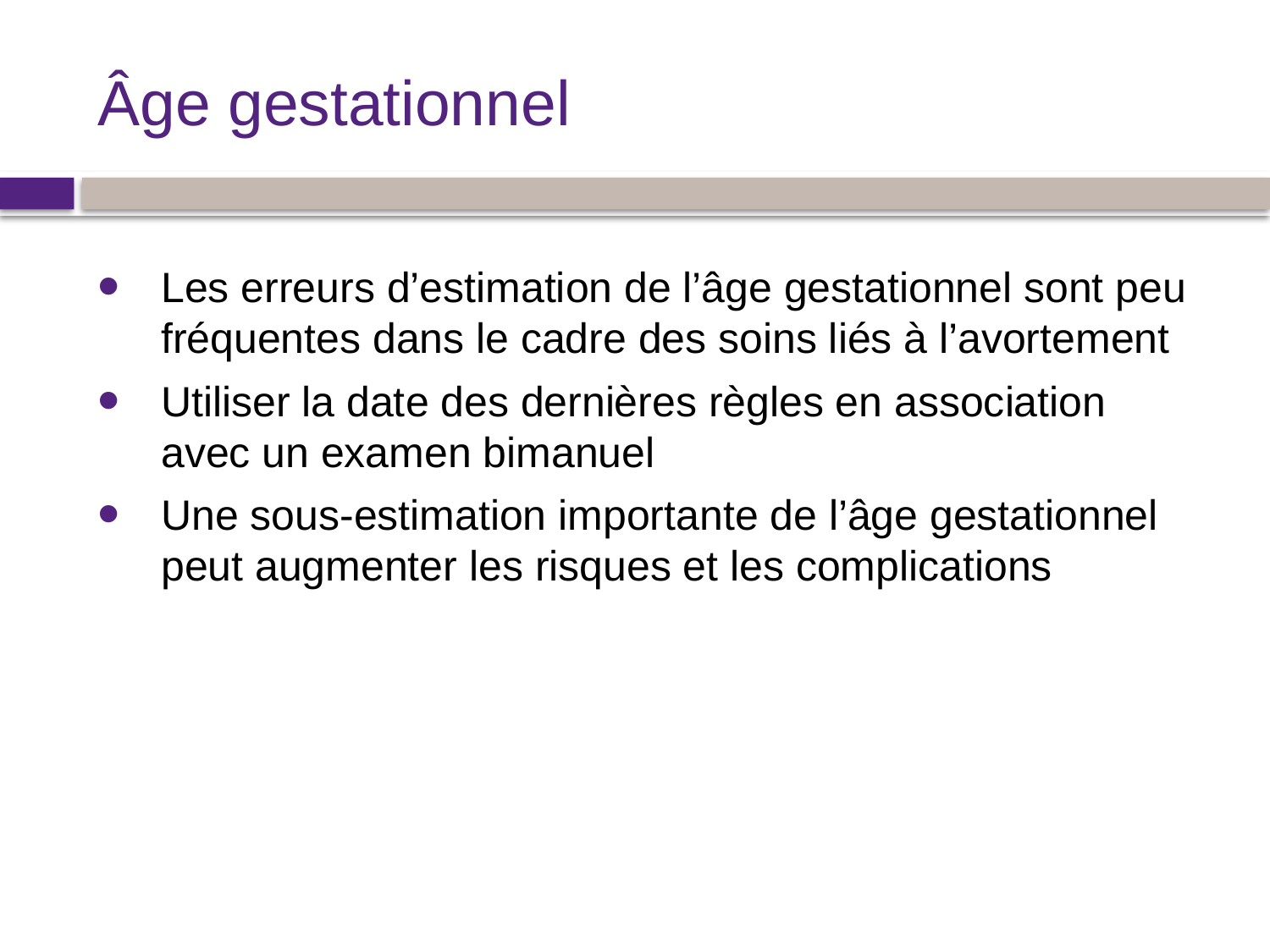

# Âge gestationnel
Les erreurs d’estimation de l’âge gestationnel sont peu fréquentes dans le cadre des soins liés à l’avortement
Utiliser la date des dernières règles en association avec un examen bimanuel
Une sous-estimation importante de l’âge gestationnel peut augmenter les risques et les complications